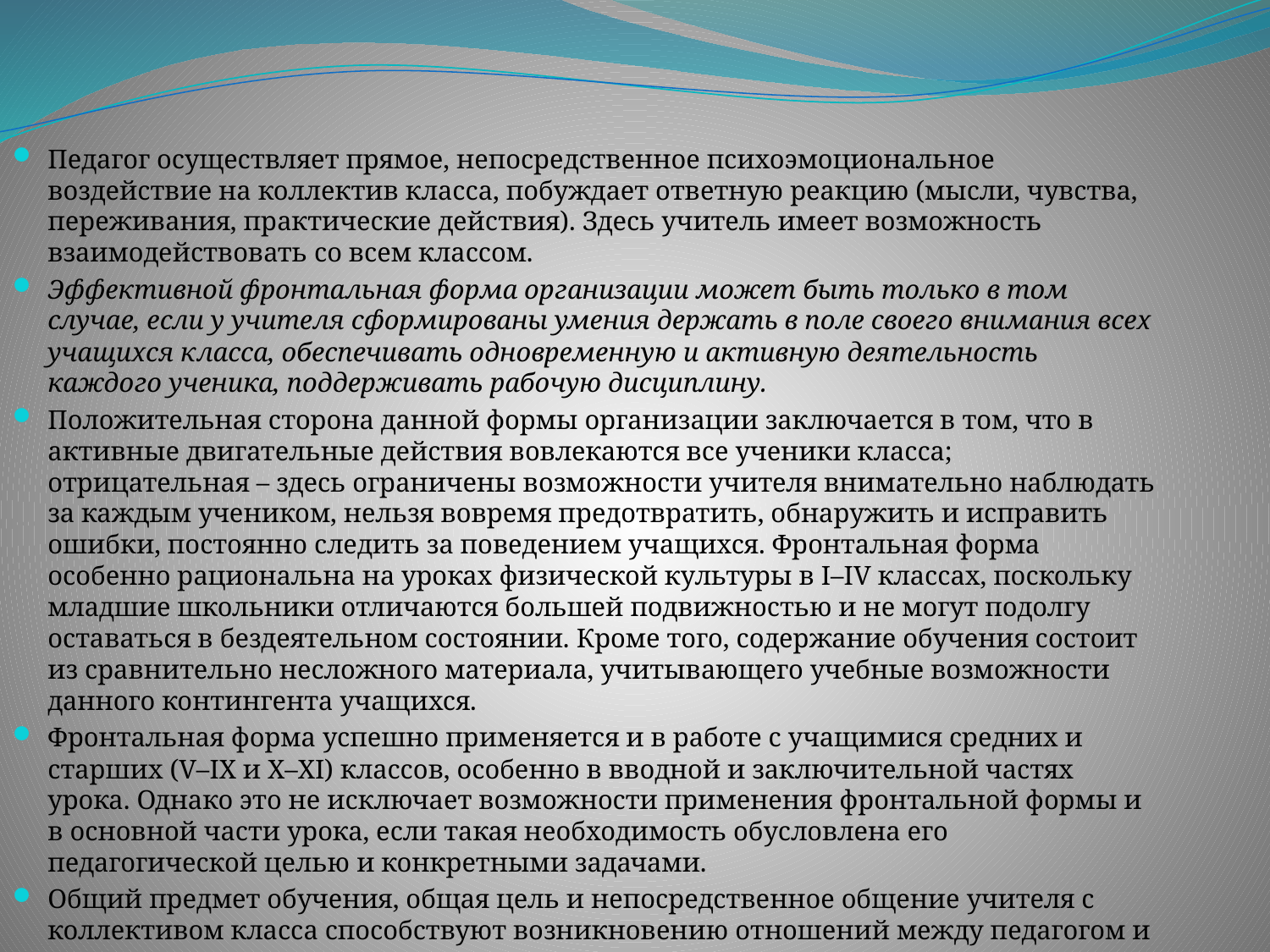

Педагог осуществляет прямое, непосредственное психоэмоциональное воздействие на коллектив класса, побуждает ответную реакцию (мысли, чувства, переживания, практические действия). Здесь учитель имеет возможность взаимодействовать со всем классом.
Эффективной фронтальная форма организации может быть только в том случае, если у учителя сформированы умения держать в поле своего внимания всех учащихся класса, обеспечивать одновременную и активную деятельность каждого ученика, поддерживать рабочую дисциплину.
Положительная сторона данной формы организации заключается в том, что в активные двигательные действия вовлекаются все ученики класса; отрицательная – здесь ограничены возможности учителя внимательно наблюдать за каждым учеником, нельзя вовремя предотвратить, обнаружить и исправить ошибки, постоянно следить за поведением учащихся. Фронтальная форма особенно рациональна на уроках физической культуры в I–IV классах, поскольку младшие школьники отличаются большей подвижностью и не могут подолгу оставаться в бездеятельном состоянии. Кроме того, содержание обучения состоит из сравнительно несложного материала, учитывающего учебные возможности данного контингента учащихся.
Фронтальная форма успешно применяется и в работе с учащимися средних и старших (V–IX и X–XI) классов, особенно в вводной и заключительной частях урока. Однако это не исключает возможности применения фронтальной формы и в основной части урока, если такая необходимость обусловлена его педагогической целью и конкретными задачами.
Общий предмет обучения, общая цель и непосредственное общение учителя с коллективом класса способствуют возникновению отношений между педагогом и коллективом учащихся.